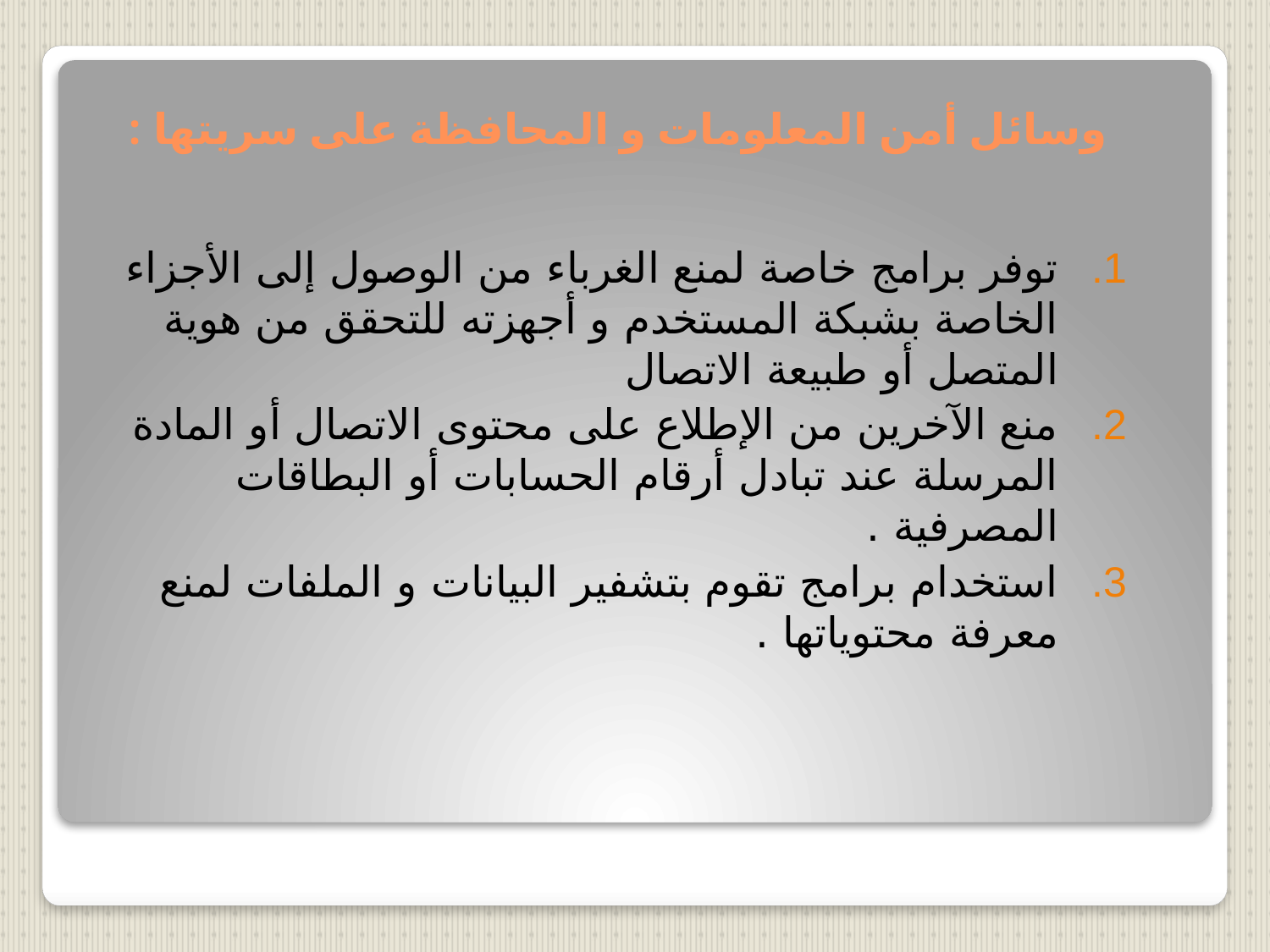

# وسائل أمن المعلومات و المحافظة على سريتها :
توفر برامج خاصة لمنع الغرباء من الوصول إلى الأجزاء الخاصة بشبكة المستخدم و أجهزته للتحقق من هوية المتصل أو طبيعة الاتصال
منع الآخرين من الإطلاع على محتوى الاتصال أو المادة المرسلة عند تبادل أرقام الحسابات أو البطاقات المصرفية .
استخدام برامج تقوم بتشفير البيانات و الملفات لمنع معرفة محتوياتها .